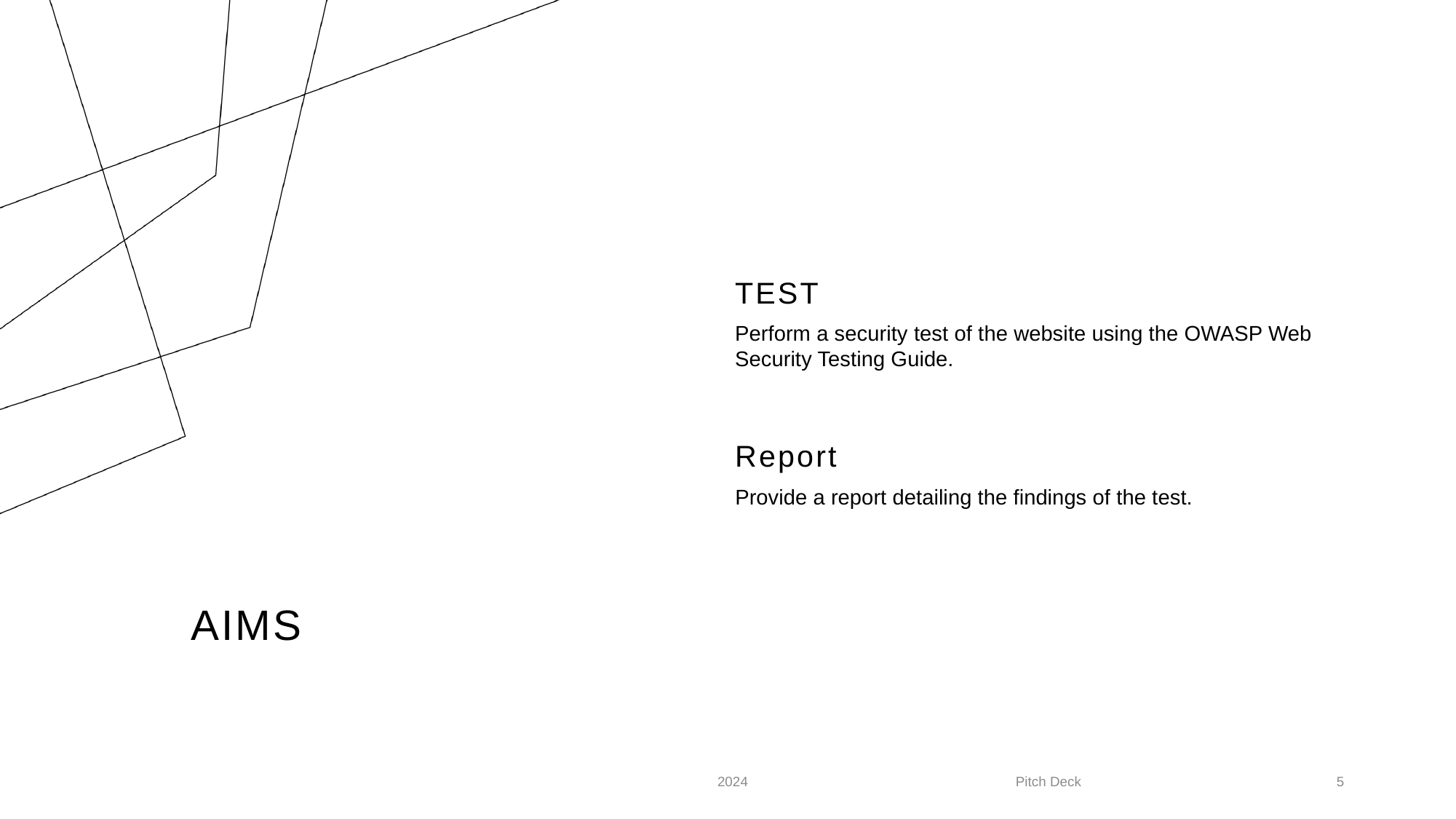

TEST
Perform a security test of the website using the OWASP Web Security Testing Guide.
Report
Provide a report detailing the findings of the test.
# Aims
2024
Pitch Deck
5